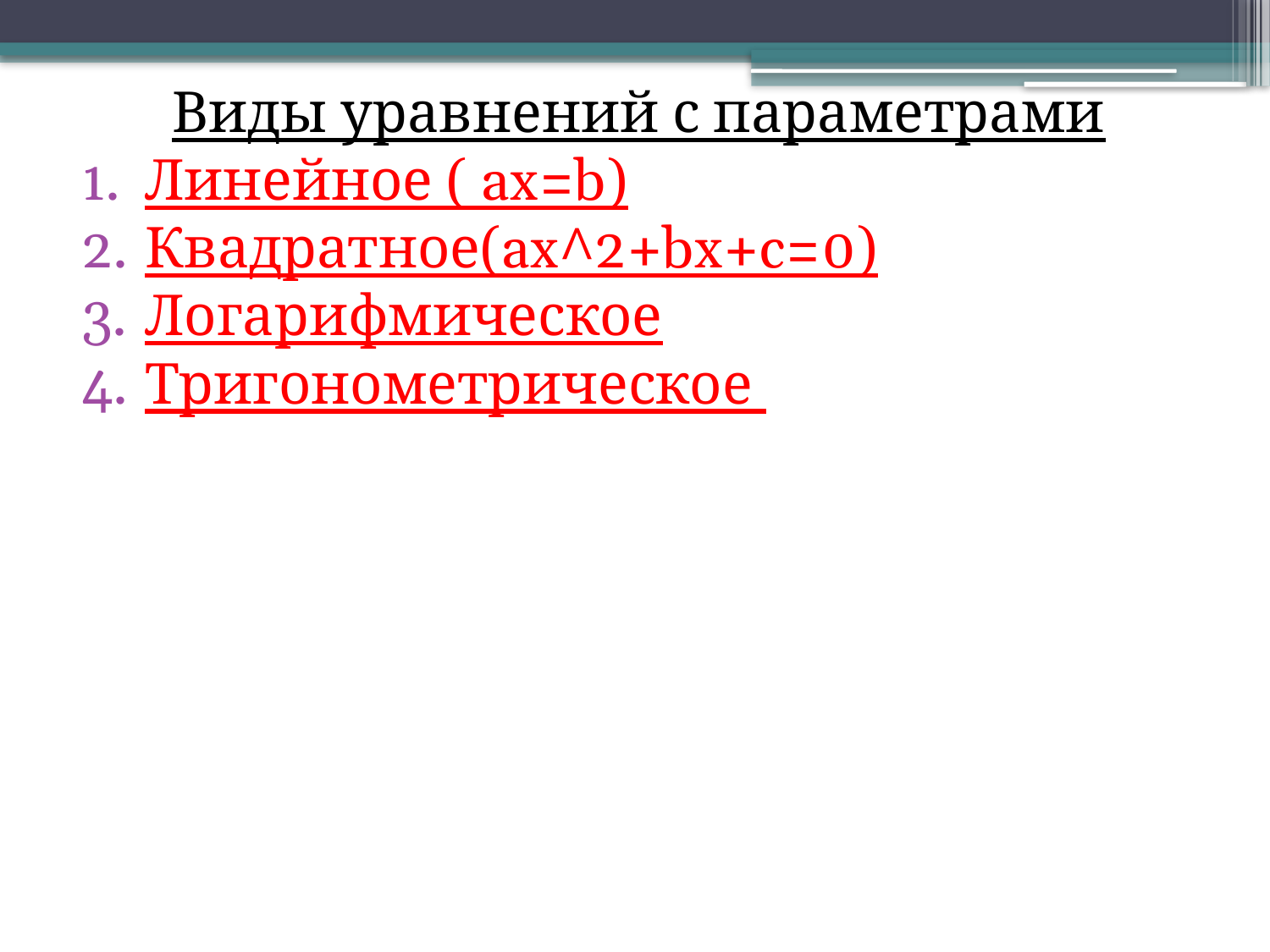

Виды уравнений с параметрами
Линейное ( ax=b)
Квадратное(ax^2+bx+c=0)
Логарифмическое
Тригонометрическое